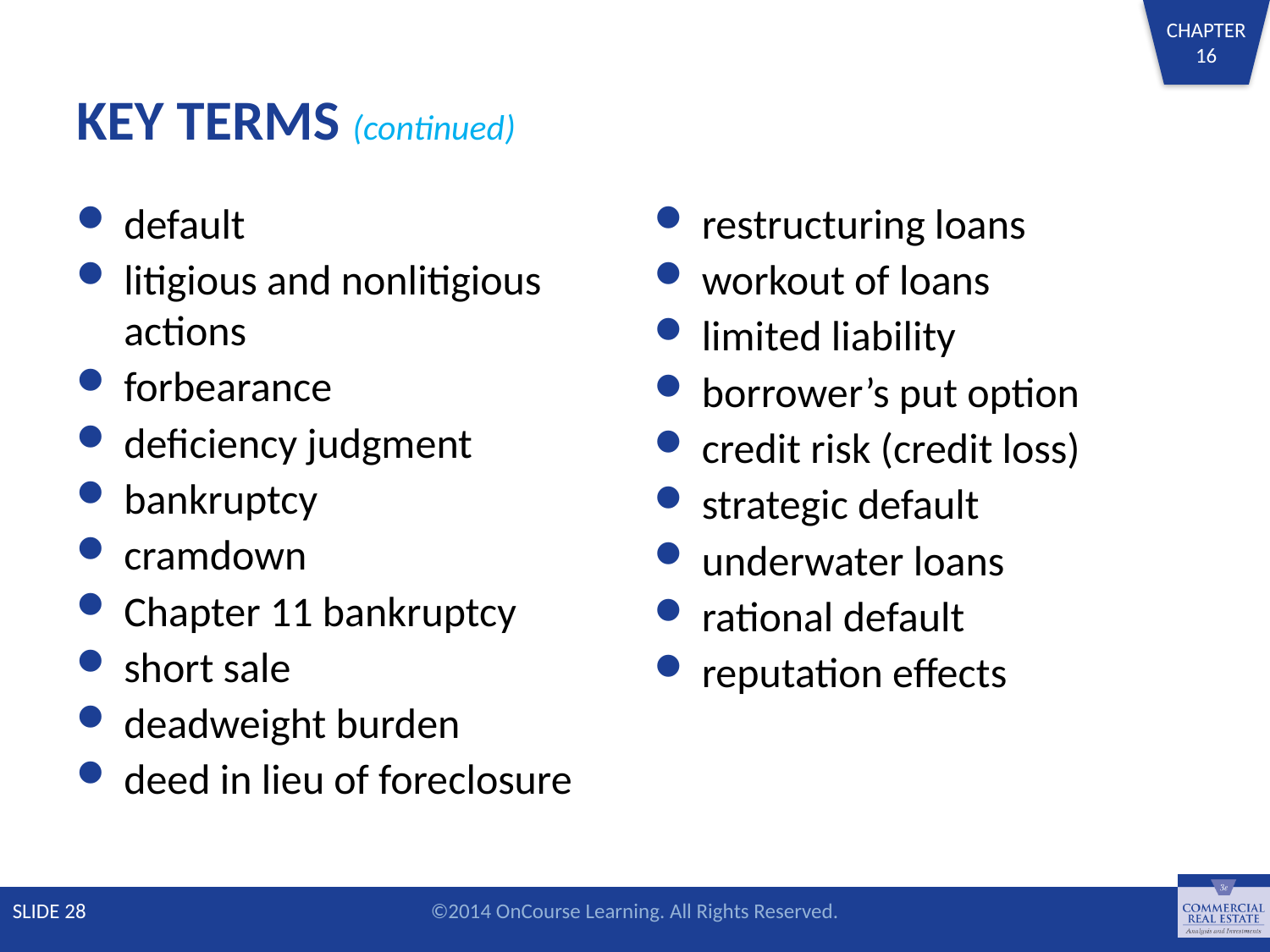

# KEY TERMS (continued)
default
litigious and nonlitigious actions
forbearance
deficiency judgment
bankruptcy
cramdown
Chapter 11 bankruptcy
short sale
deadweight burden
deed in lieu of foreclosure
restructuring loans
workout of loans
limited liability
borrower’s put option
credit risk (credit loss)
strategic default
underwater loans
rational default
reputation effects
SLIDE 28